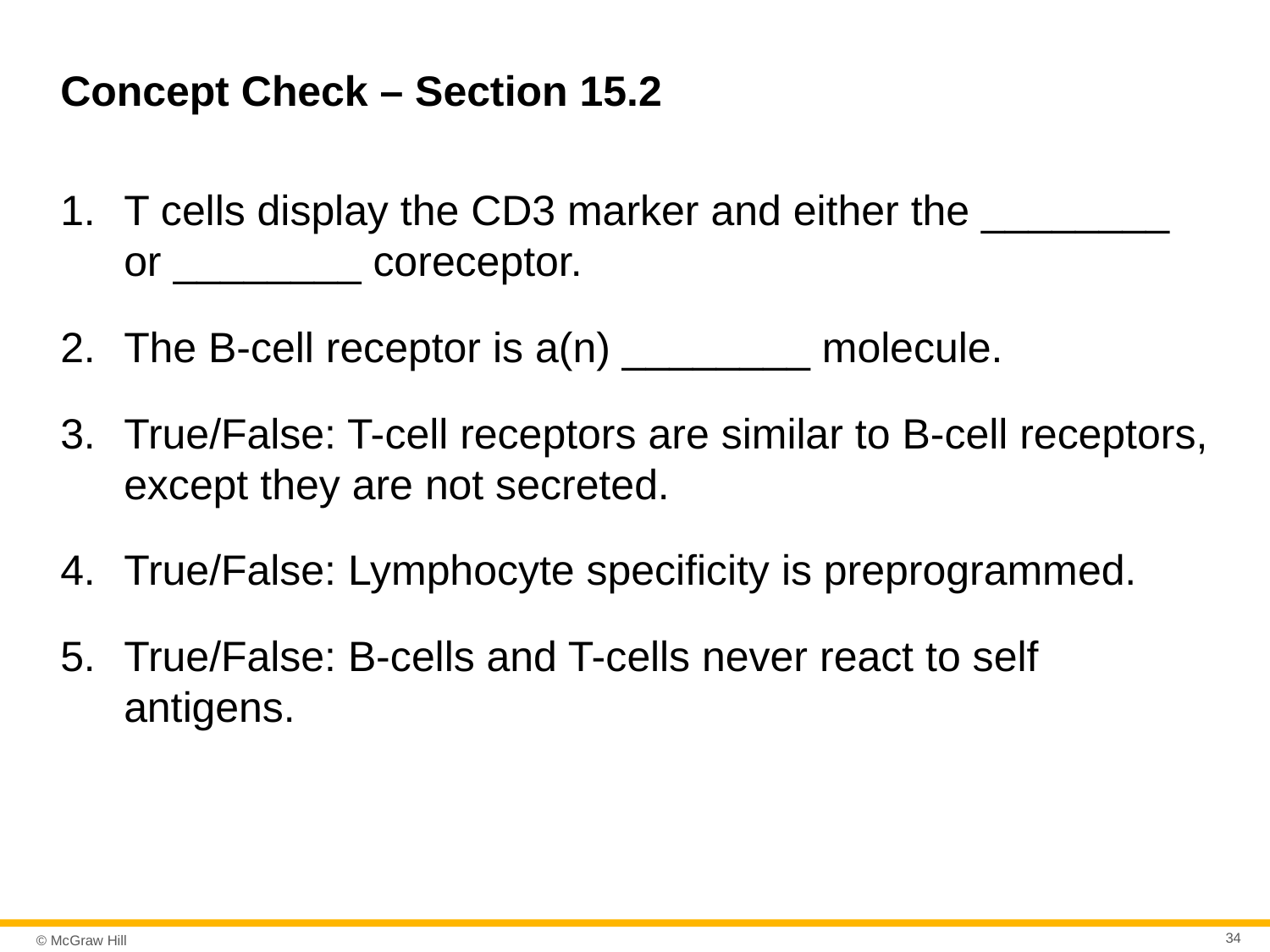

# Concept Check – Section 15.2
T cells display the CD3 marker and either the ________ or ________ coreceptor.
The B-cell receptor is a(n) ________ molecule.
True/False: T-cell receptors are similar to B-cell receptors, except they are not secreted.
True/False: Lymphocyte specificity is preprogrammed.
True/False: B-cells and T-cells never react to self antigens.